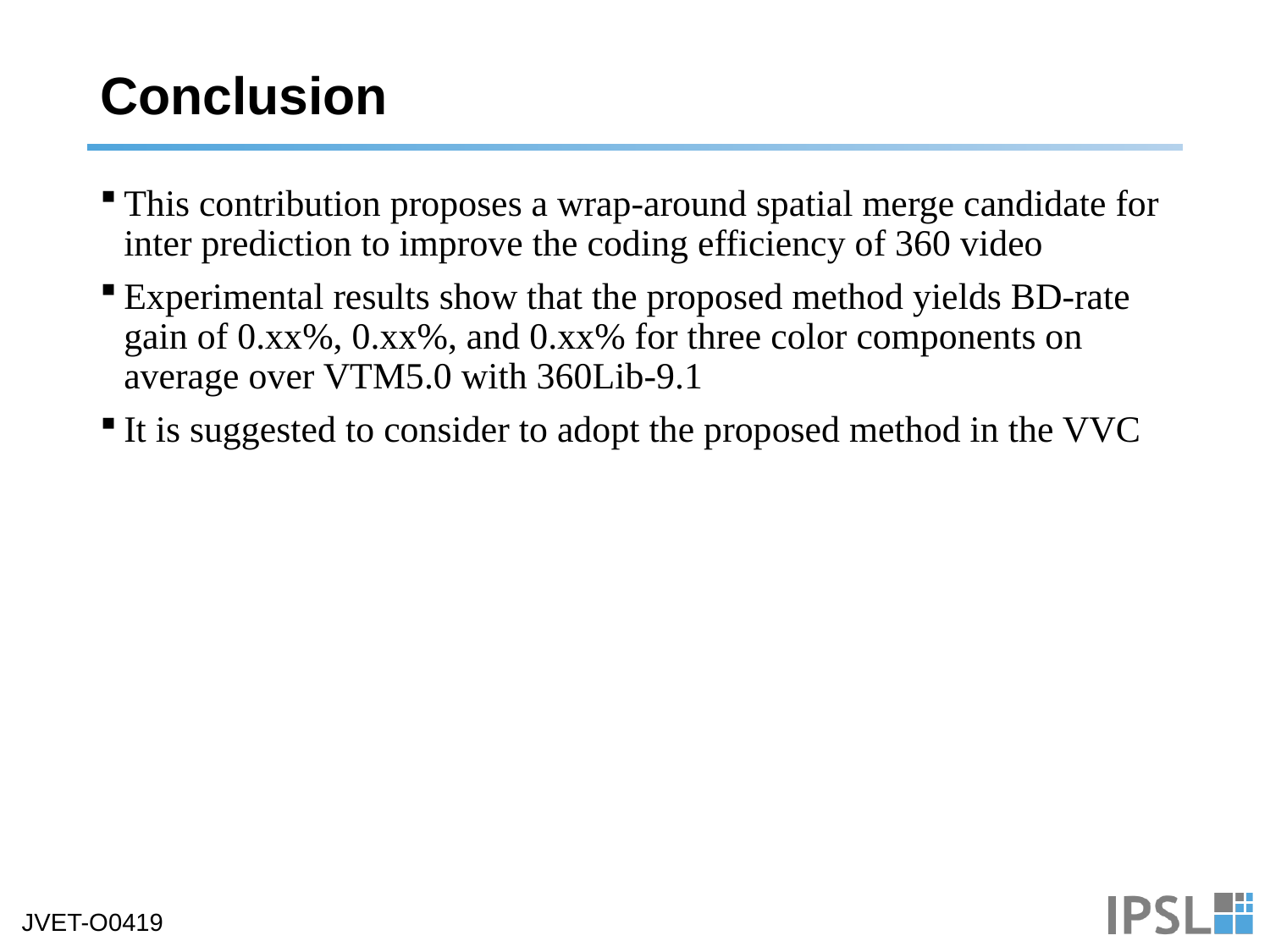

# Conclusion
This contribution proposes a wrap-around spatial merge candidate for inter prediction to improve the coding efficiency of 360 video
Experimental results show that the proposed method yields BD-rate gain of 0.xx%, 0.xx%, and 0.xx% for three color components on average over VTM5.0 with 360Lib-9.1
It is suggested to consider to adopt the proposed method in the VVC